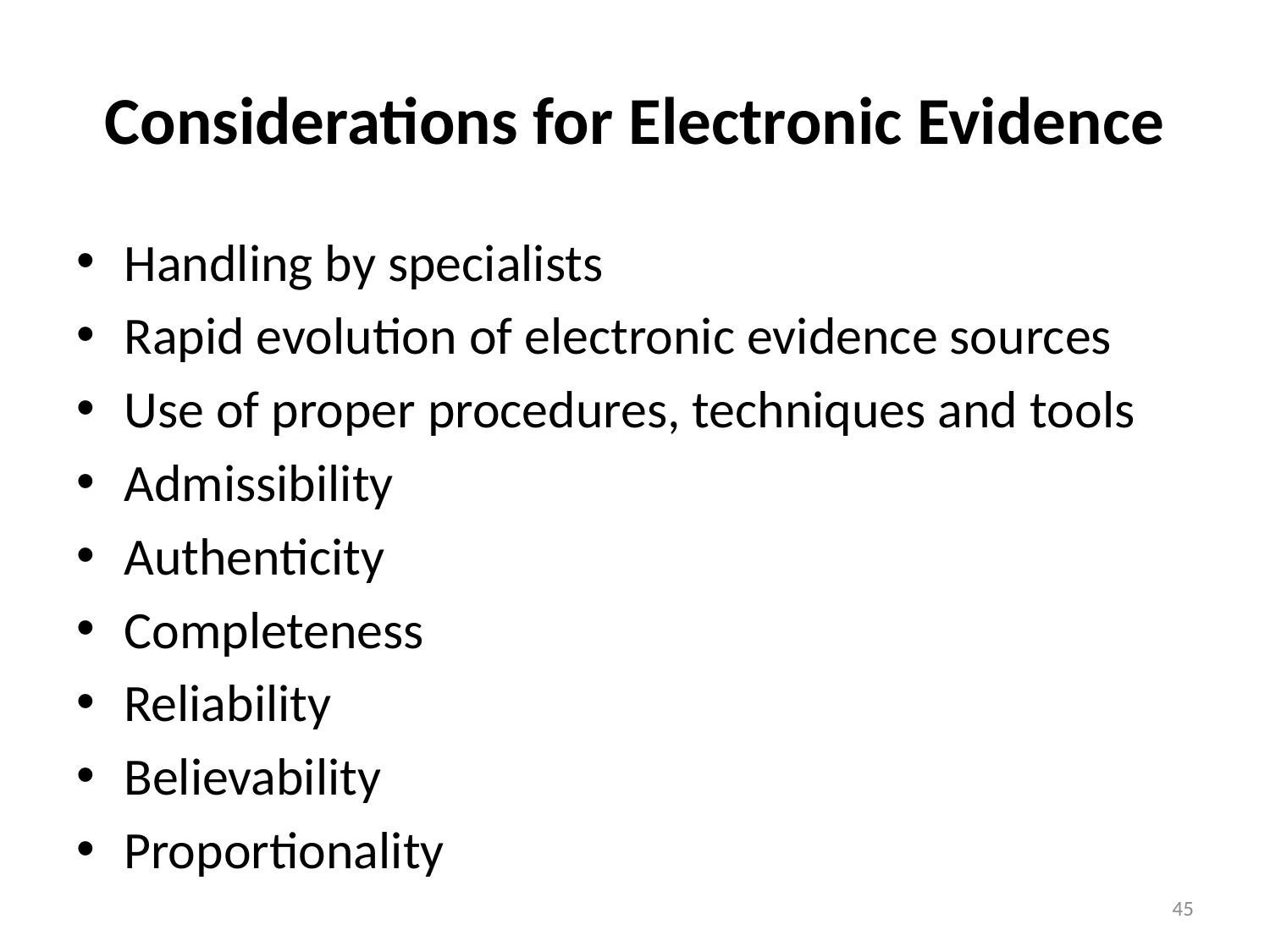

# Considerations for Electronic Evidence
Handling by specialists
Rapid evolution of electronic evidence sources
Use of proper procedures, techniques and tools
Admissibility
Authenticity
Completeness
Reliability
Believability
Proportionality
45